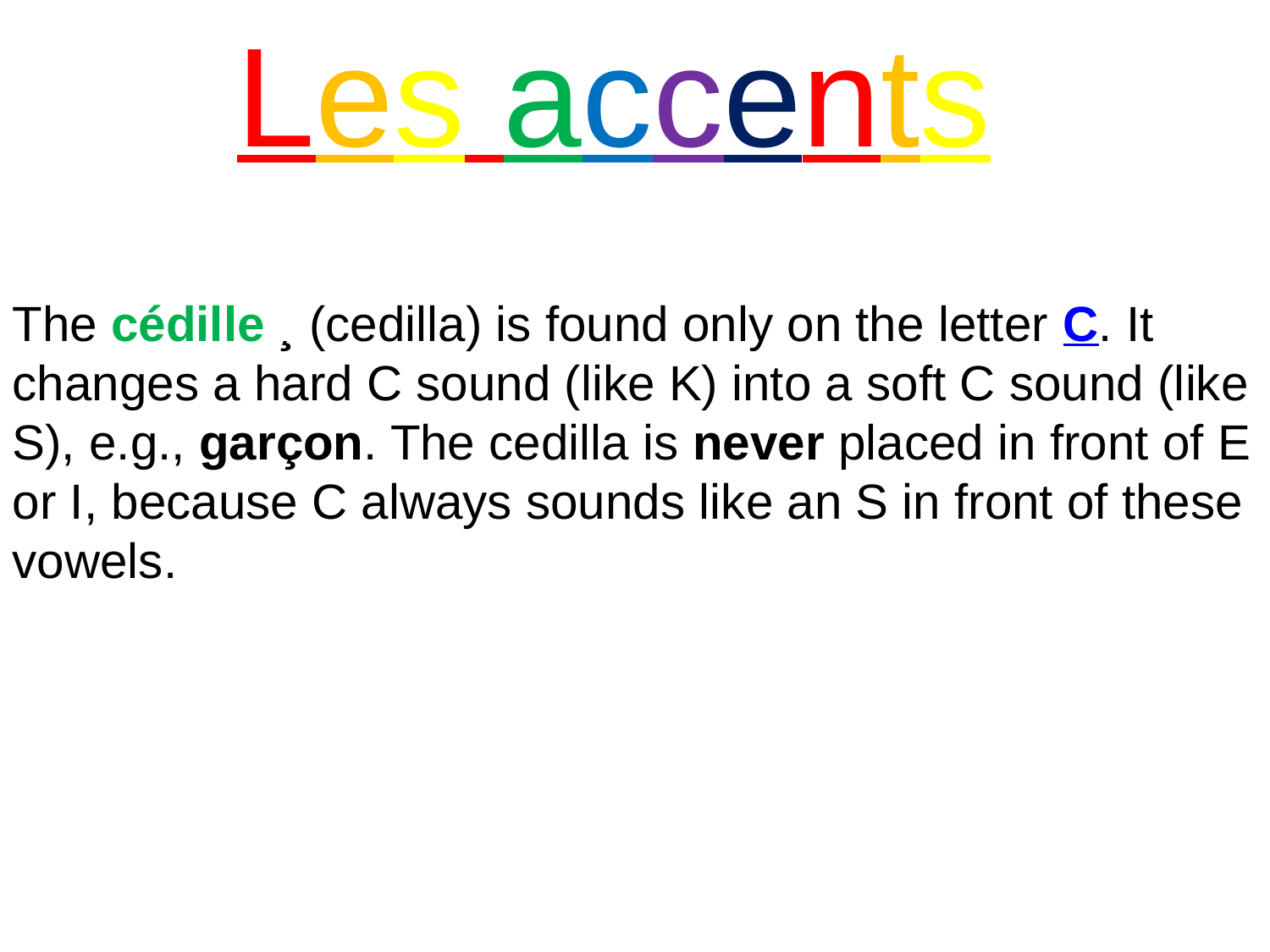

Les accents
The cédille ¸ (cedilla) is found only on the letter C. It changes a hard C sound (like K) into a soft C sound (like S), e.g., garçon. The cedilla is never placed in front of E or I, because C always sounds like an S in front of these vowels.